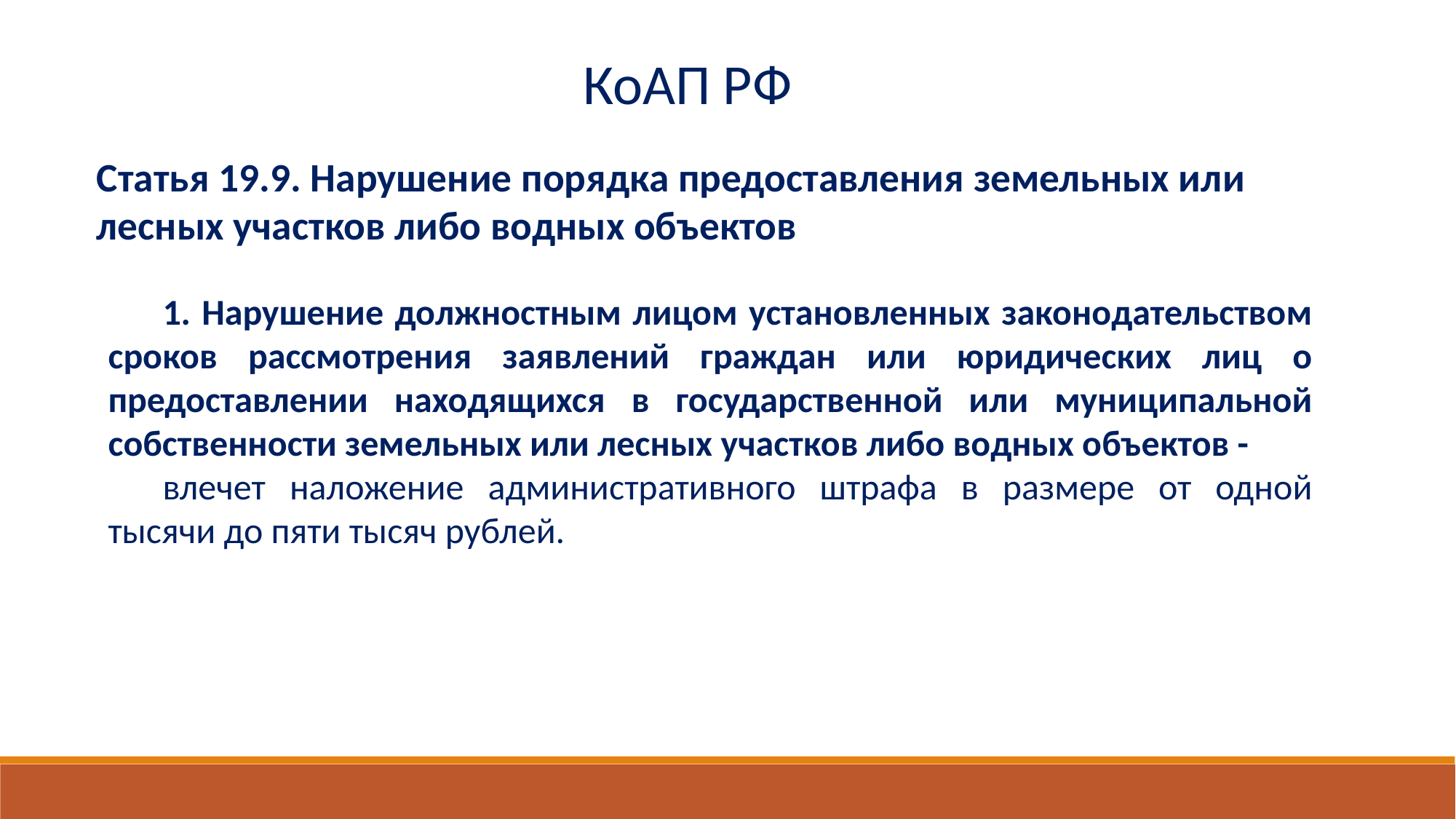

КоАП РФ
Статья 19.9. Нарушение порядка предоставления земельных или лесных участков либо водных объектов
1. Нарушение должностным лицом установленных законодательством сроков рассмотрения заявлений граждан или юридических лиц о предоставлении находящихся в государственной или муниципальной собственности земельных или лесных участков либо водных объектов -
влечет наложение административного штрафа в размере от одной тысячи до пяти тысяч рублей.